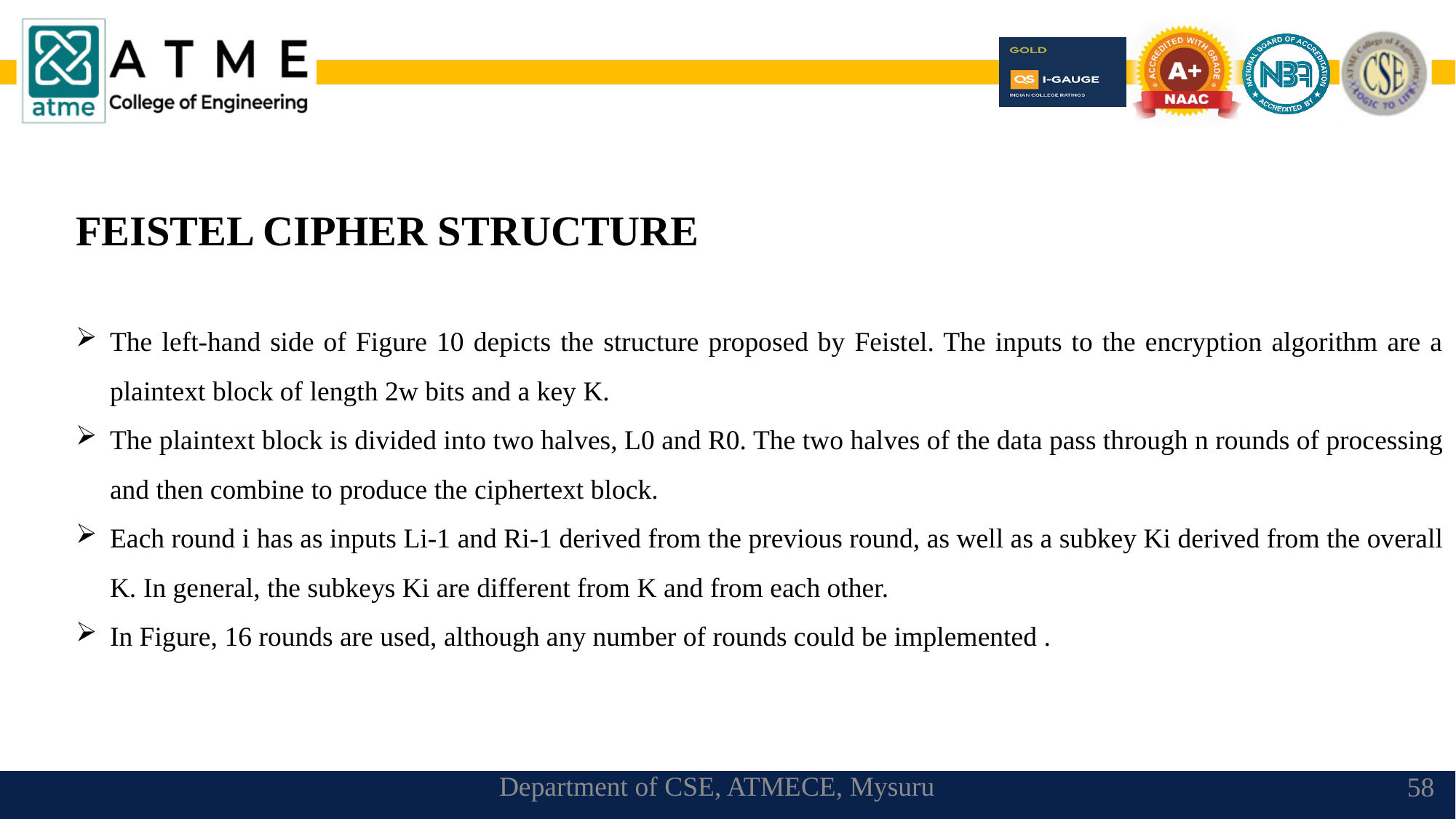

FEISTEL CIPHER STRUCTURE
The left-hand side of Figure 10 depicts the structure proposed by Feistel. The inputs to the encryption algorithm are a plaintext block of length 2w bits and a key K.
The plaintext block is divided into two halves, L0 and R0. The two halves of the data pass through n rounds of processing and then combine to produce the ciphertext block.
Each round i has as inputs Li-1 and Ri-1 derived from the previous round, as well as a subkey Ki derived from the overall K. In general, the subkeys Ki are different from K and from each other.
In Figure, 16 rounds are used, although any number of rounds could be implemented .
Department of CSE, ATMECE, Mysuru
58